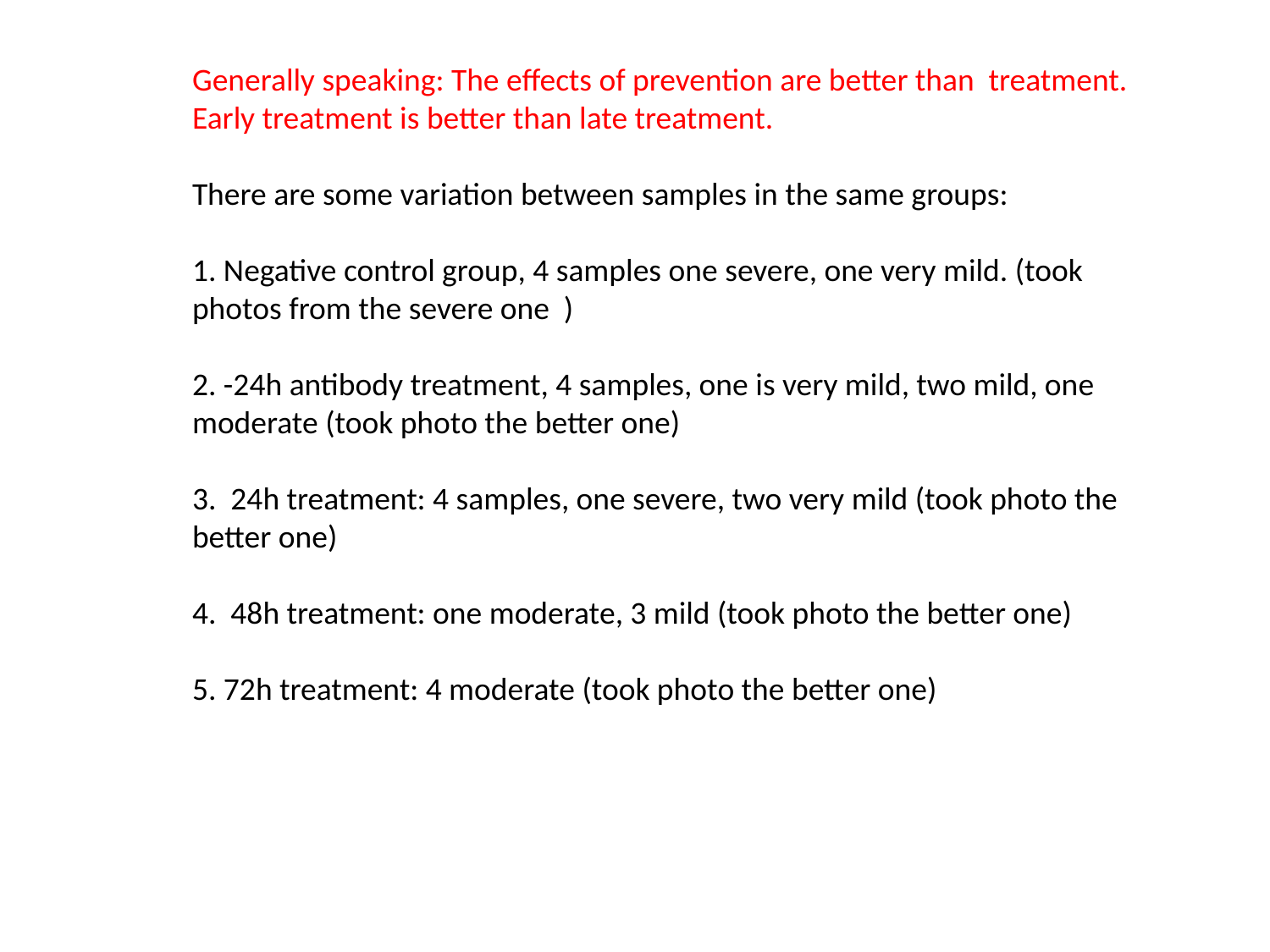

Generally speaking: The effects of prevention are better than  treatment. Early treatment is better than late treatment.

There are some variation between samples in the same groups:
1. Negative control group, 4 samples one severe, one very mild. (took photos from the severe one  )

2. -24h antibody treatment, 4 samples, one is very mild, two mild, one moderate (took photo the better one)

3.  24h treatment: 4 samples, one severe, two very mild (took photo the better one)

4.  48h treatment: one moderate, 3 mild (took photo the better one)

5. 72h treatment: 4 moderate (took photo the better one)